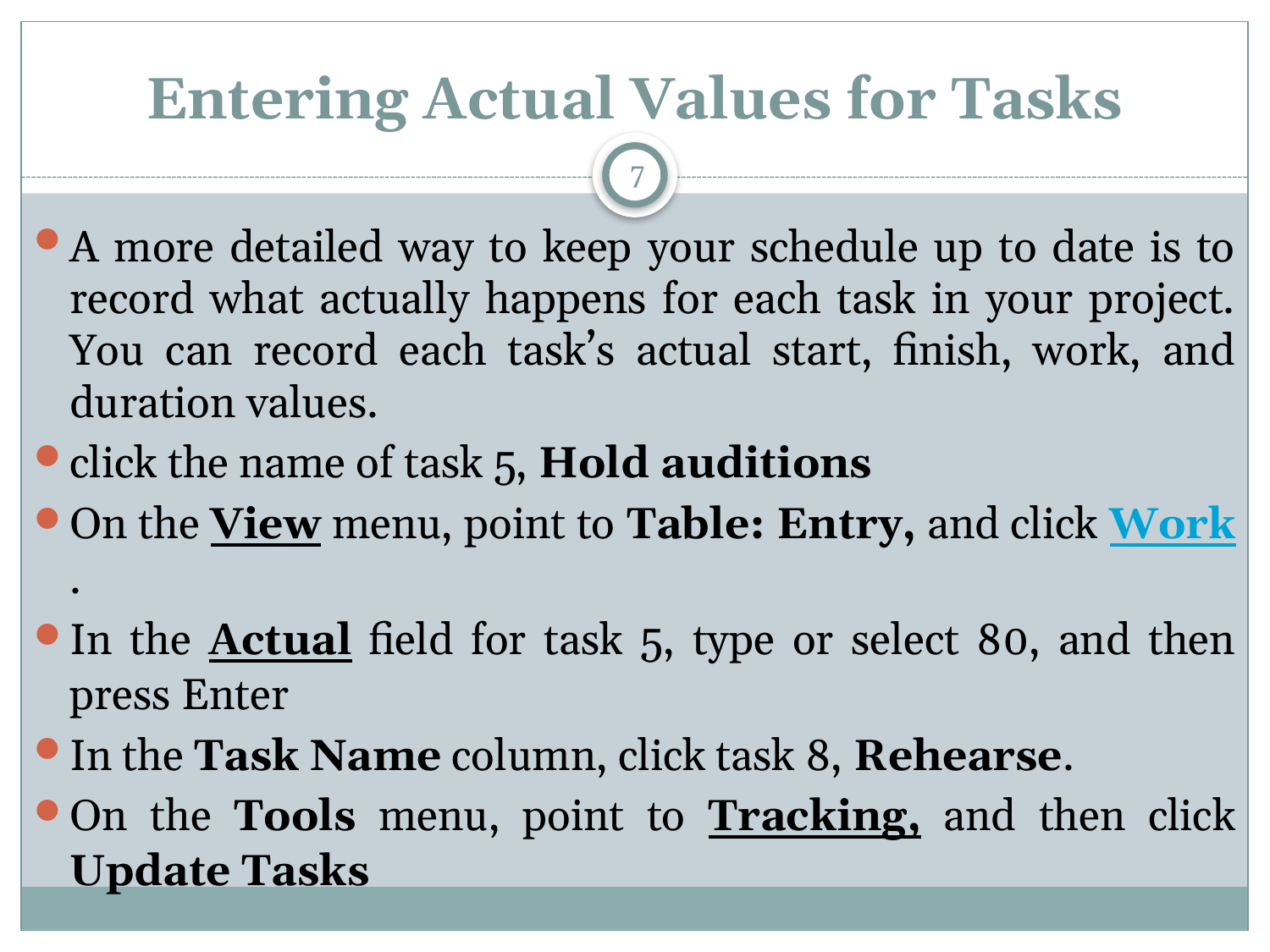

# Entering Actual Values for Tasks
7
A more detailed way to keep your schedule up to date is to record what actually happens for each task in your project. You can record each task’s actual start, finish, work, and duration values.
click the name of task 5, Hold auditions
On the View menu, point to Table: Entry, and click Work.
In the Actual field for task 5, type or select 80, and then press Enter
In the Task Name column, click task 8, Rehearse.
On the Tools menu, point to Tracking, and then click Update Tasks